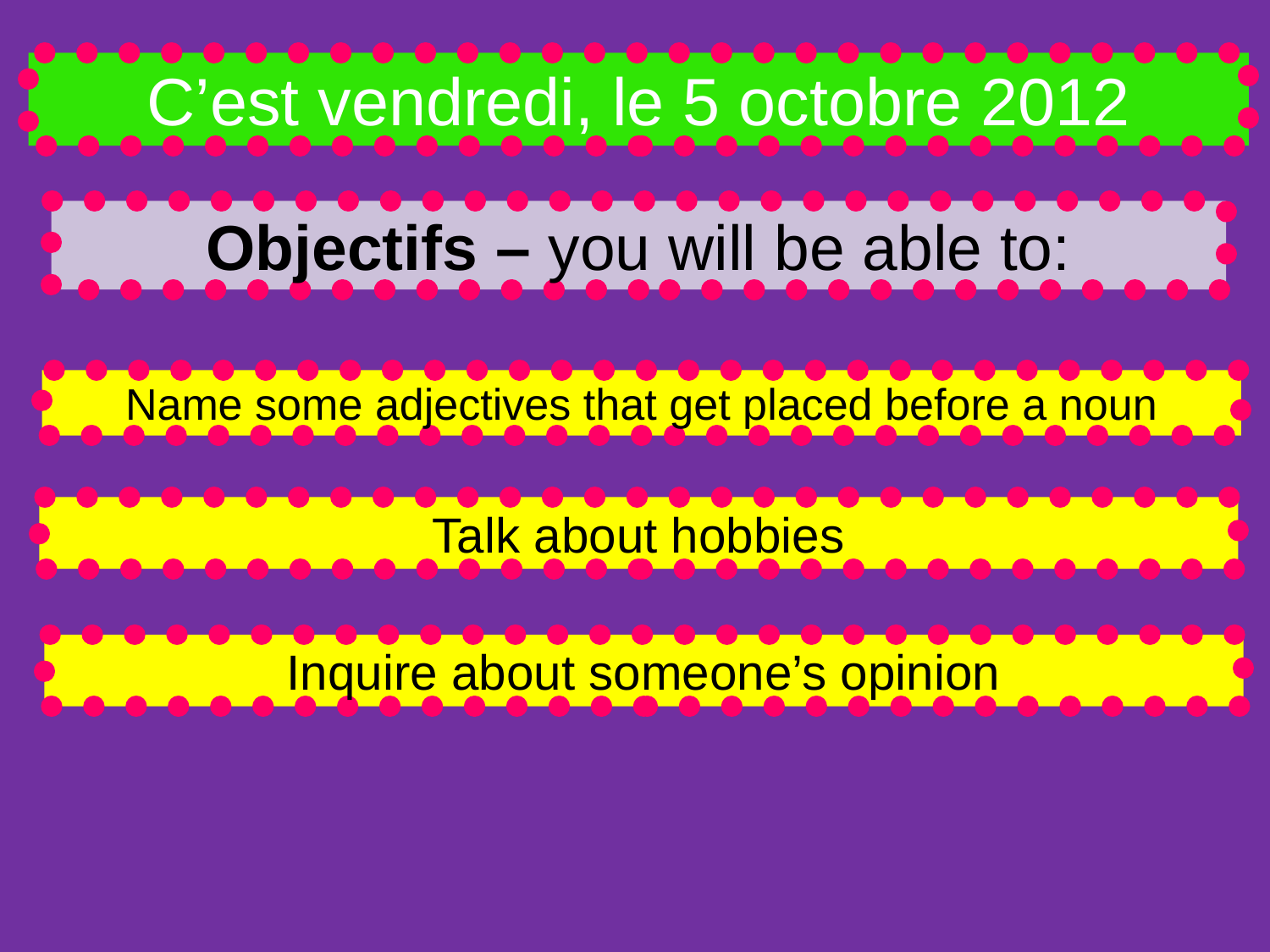

C’est vendredi, le 5 octobre 2012
Objectifs – you will be able to:
Name some adjectives that get placed before a noun
Talk about hobbies
Inquire about someone’s opinion